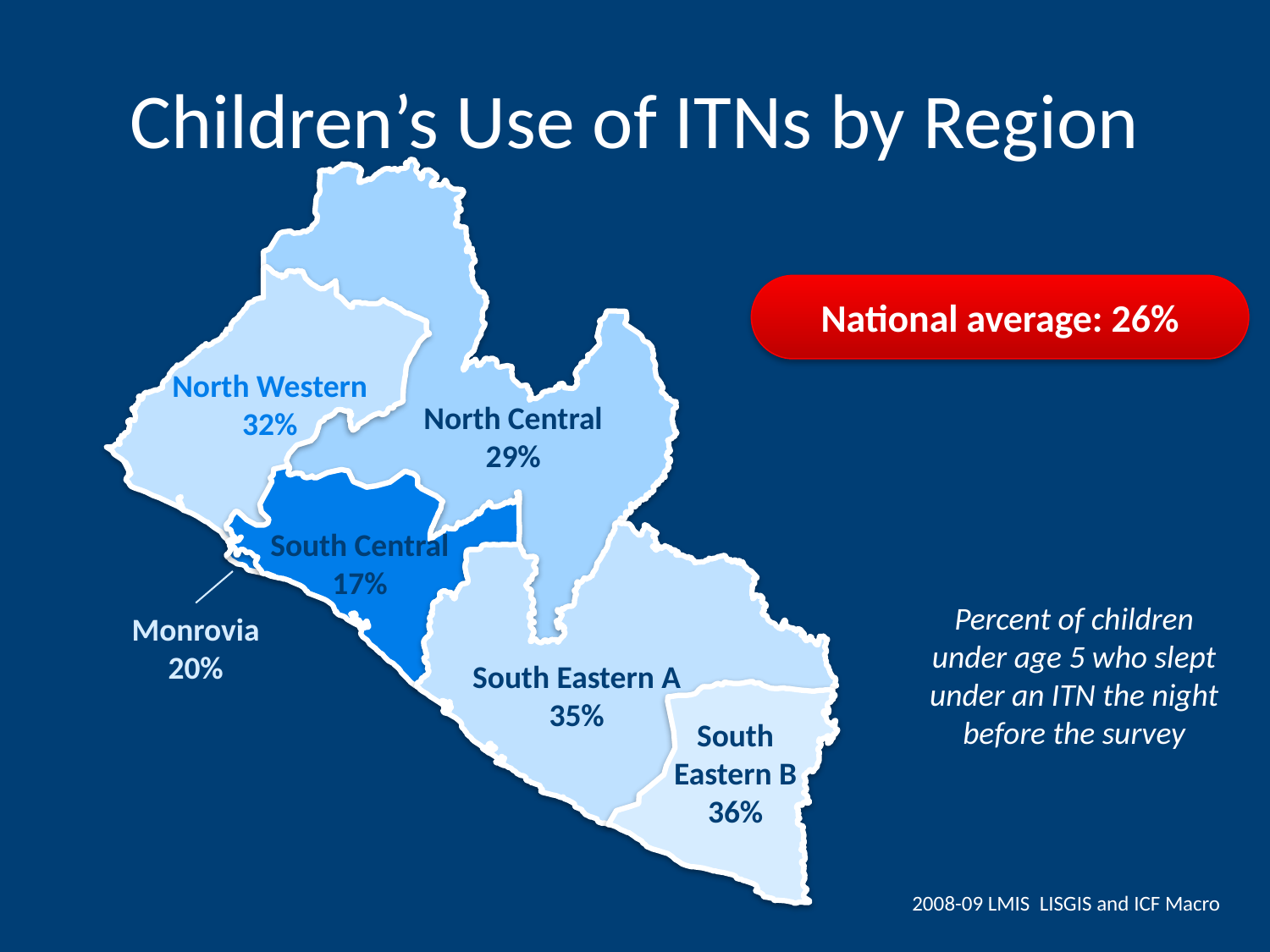

# Children’s Use of ITNs by Region

National average: 26%
North Western
32%
North Central
29%
South Central
17%
Percent of children under age 5 who slept under an ITN the night before the survey
Monrovia
20%
South Eastern A
35%
South Eastern B
36%
2008-09 LMIS  LISGIS and ICF Macro